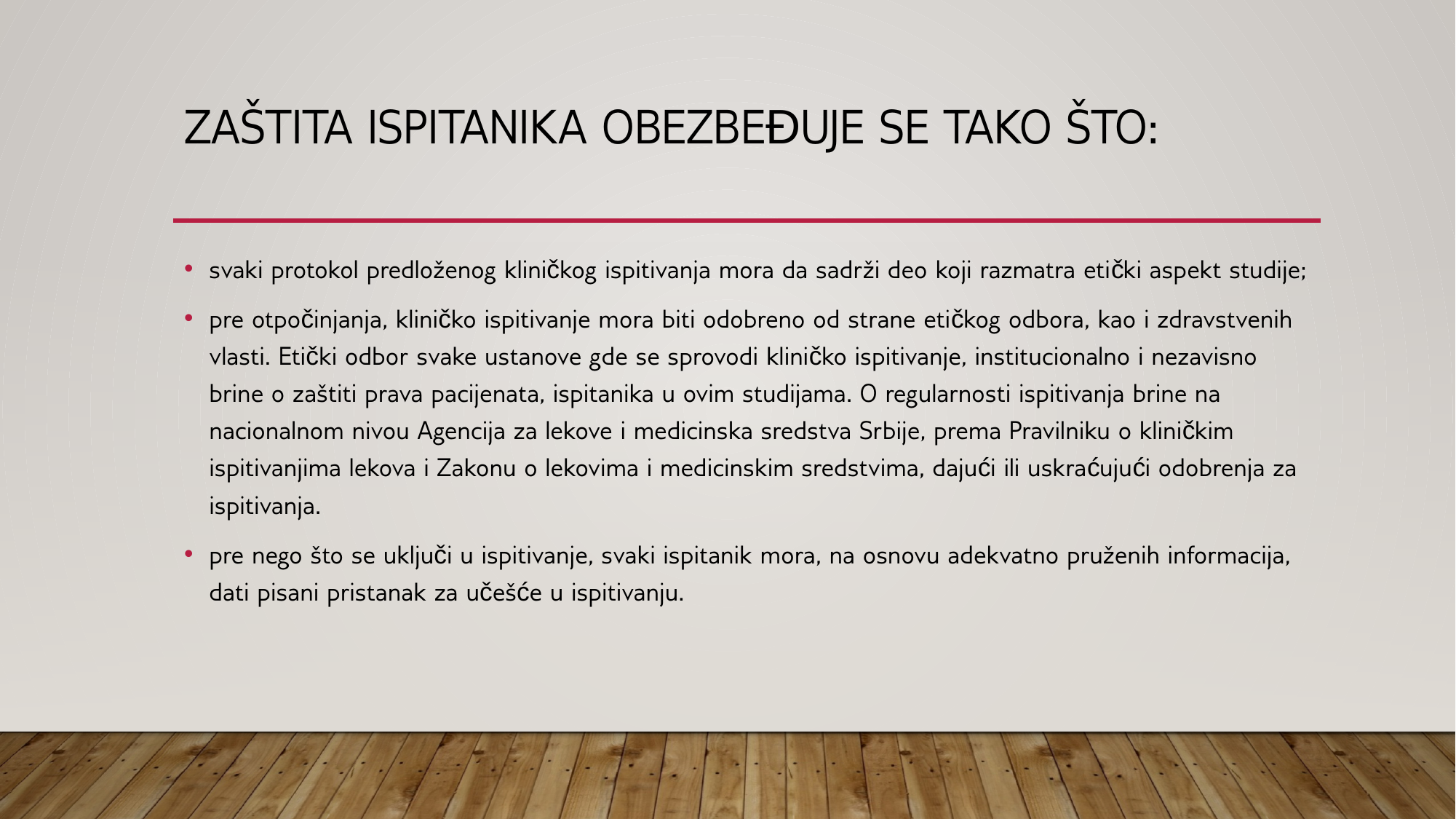

# Zaštita ispitanika obezbeđuje se tako što:
svaki protokol predloženog kliničkog ispitivanja mora da sadrži deo koji razmatra etički aspekt studije;
pre otpočinjanja, kliničko ispitivanje mora biti odobreno od strane etičkog odbora, kao i zdravstvenih vlasti. Etički odbor svake ustanove gde se sprovodi kliničko ispitivanje, institucionalno i nezavisno brine o zaštiti prava pacijenata, ispitanika u ovim studijama. O regularnosti ispitivanja brine na nacionalnom nivou Agencija za lekove i medicinska sredstva Srbije, prema Pravilniku o kliničkim ispitivanjima lekova i Zakonu o lekovima i medicinskim sredstvima, dajući ili uskraćujući odobrenja za ispitivanja.
pre nego što se uključi u ispitivanje, svaki ispitanik mora, na osnovu adekvatno pruženih informacija, dati pisani pristanak za učešće u ispitivanju.